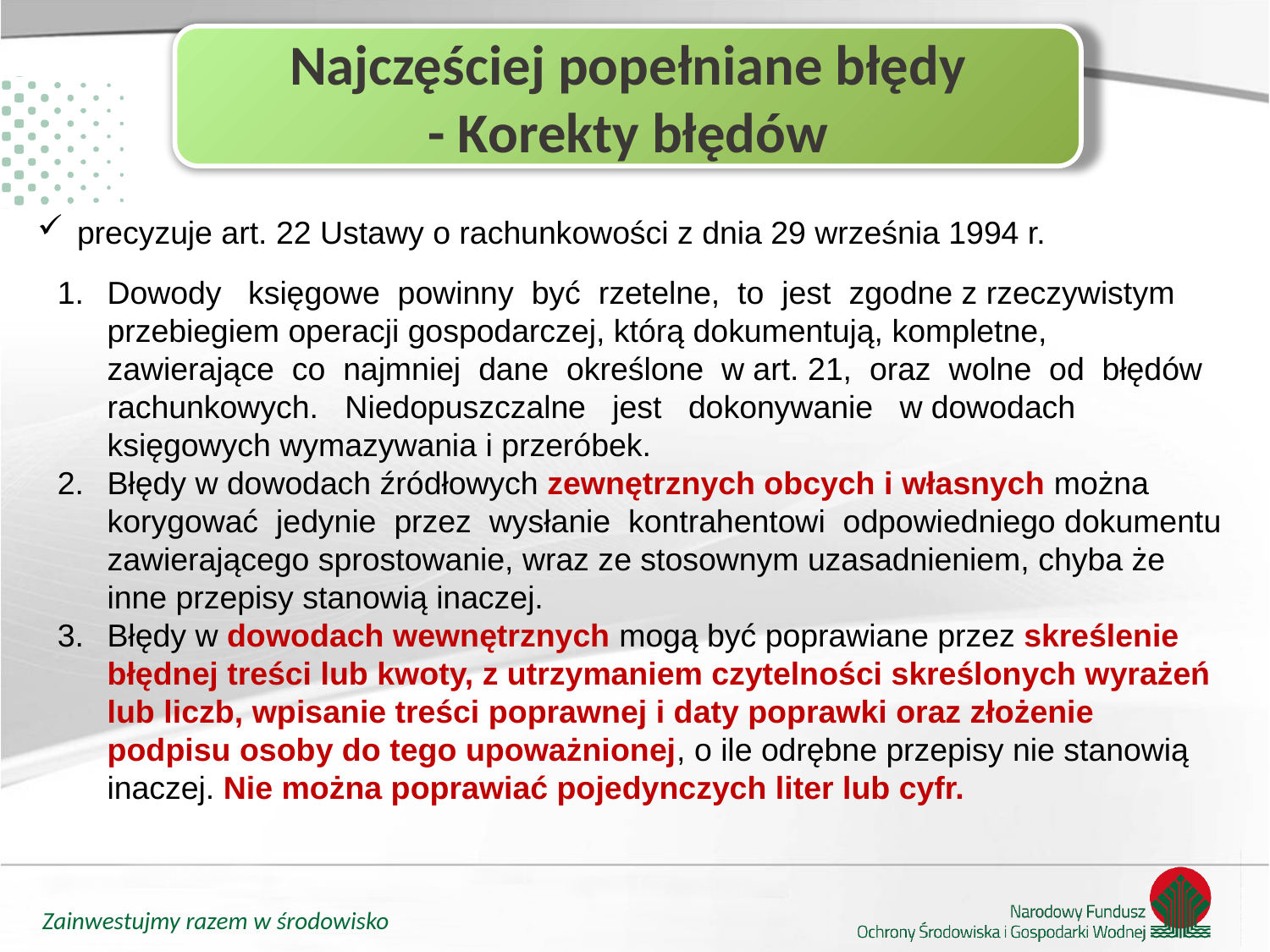

Najczęściej popełniane błędy
- Korekty błędów
precyzuje art. 22 Ustawy o rachunkowości z dnia 29 września 1994 r.
1.  	Dowody   księgowe  powinny  być  rzetelne,  to  jest  zgodne z rzeczywistym przebiegiem operacji gospodarczej, którą dokumentują, kompletne, zawierające  co  najmniej  dane  określone  w art. 21,  oraz  wolne  od  błędów rachunkowych.   Niedopuszczalne   jest   dokonywanie   w dowodach   księgowych wymazywania i przeróbek.
2. 	Błędy w dowodach źródłowych zewnętrznych obcych i własnych można  korygować  jedynie  przez  wysłanie  kontrahentowi  odpowiedniego dokumentu zawierającego sprostowanie, wraz ze stosownym uzasadnieniem, chyba że inne przepisy stanowią inaczej.
3. 	Błędy w dowodach wewnętrznych mogą być poprawiane przez skreślenie błędnej treści lub kwoty, z utrzymaniem czytelności skreślonych wyrażeń lub liczb, wpisanie treści poprawnej i daty poprawki oraz złożenie podpisu osoby do tego upoważnionej, o ile odrębne przepisy nie stanowią inaczej. Nie można poprawiać pojedynczych liter lub cyfr.